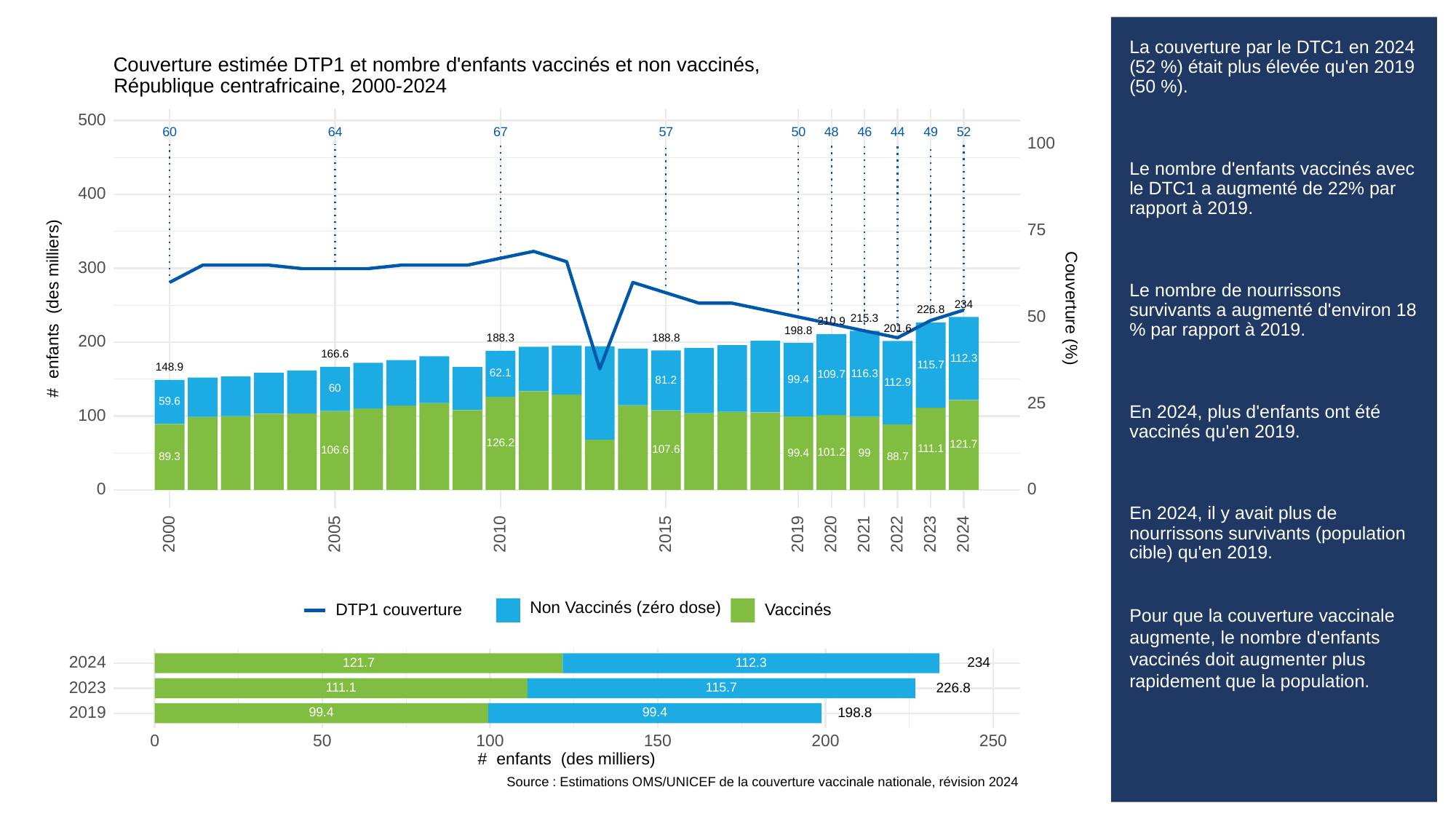

# La couverture par le DTC1 en 2024 (52 %) était plus élevée qu'en 2019 (50 %).

Le nombre d'enfants vaccinés avec le DTC1 a augmenté de 22% par rapport à 2019.

Le nombre de nourrissons survivants a augmenté d'environ 18 % par rapport à 2019.

En 2024, plus d'enfants ont été vaccinés qu'en 2019.

En 2024, il y avait plus de nourrissons survivants (population cible) qu'en 2019.

Pour que la couverture vaccinale augmente, le nombre d'enfants vaccinés doit augmenter plus rapidement que la population.

Couverture estimée DTP1 et nombre d'enfants vaccinés et non vaccinés,
République centrafricaine, 2000-2024

500

60
64
67
50
48
46
49
52
57
44
100

400

75

300

#  enfants  (des milliers)
Couverture (%)
234

226.8
50
215.3

210.9

201.6
198.8

188.8
188.3
200

166.6

112.3

115.7

148.9

62.1
116.3

109.7

99.4
81.2

112.9

60

25
59.6

100

126.2

121.7
111.1
107.6
106.6
101.2
99.4
99
89.3
88.7

0
0

2023
2000
2005
2010
2015
2019
2020
2021
2022
2024

Non Vaccinés (zéro dose)
Vaccinés
DTP1 couverture

2024
234
112.3
121.7

2023
226.8
115.7
111.1

2019
198.8
99.4
99.4

0
50
100
150
200
250
#  enfants  (des milliers)
Source : Estimations OMS/UNICEF de la couverture vaccinale nationale, révision 2024